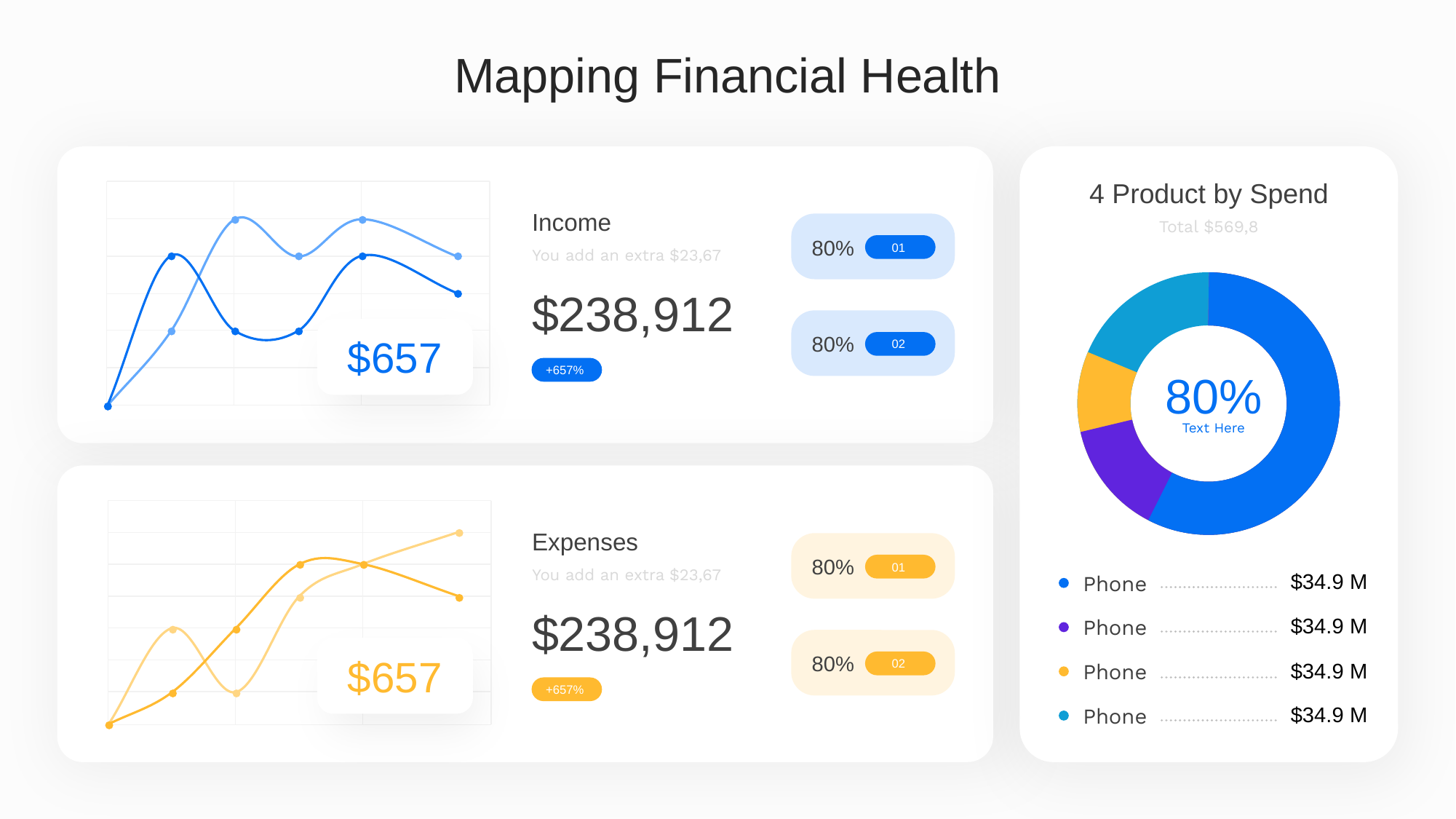

Mapping Financial Health

4 Product by Spend
Total $569,8

Income
You add an extra $23,67
$238,912
+657%

01
80%

$657
80%
02

80%
Text Here

Expenses

01
80%

$34.9 M
You add an extra $23,67
Phone

$238,912
$34.9 M
Phone

$657
80%
02

$34.9 M
Phone

+657%

$34.9 M
Phone